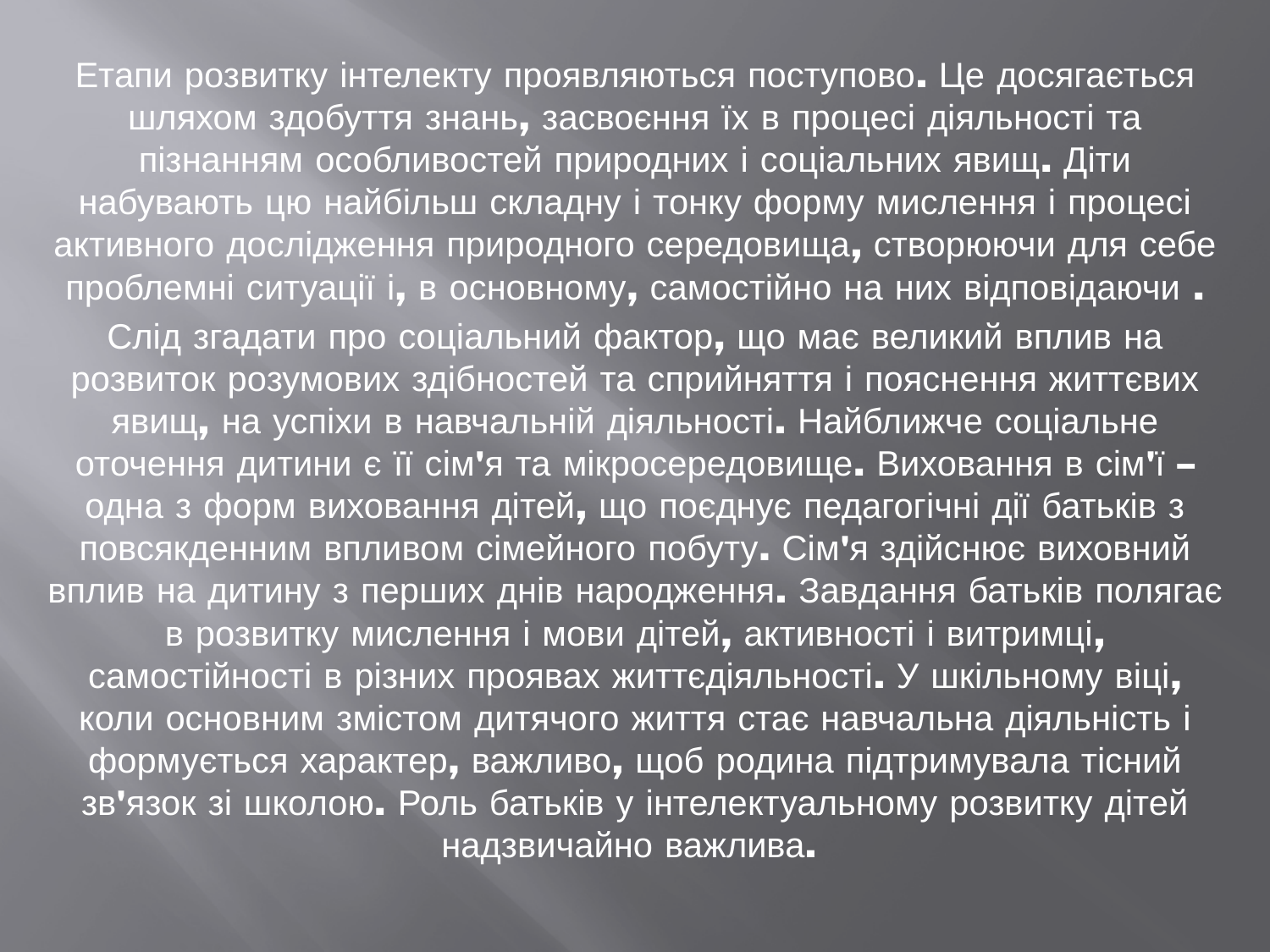

Етапи розвитку інтелекту проявляються поступово. Це досягається шляхом здобуття знань, засвоєння їх в процесі діяльності та пізнанням особливостей природних і соціальних явищ. Діти набувають цю найбільш складну і тонку форму мислення і процесі активного дослідження природного середовища, створюючи для себе проблемні ситуації і, в основному, самостійно на них відповідаючи .
Слід згадати про соціальний фактор, що має великий вплив на розвиток розумових здібностей та сприйняття і пояснення життєвих явищ, на успіхи в навчальній діяльності. Найближче соціальне оточення дитини є її сім'я та мікросередовище. Виховання в сім'ї – одна з форм виховання дітей, що поєднує педагогічні дії батьків з повсякденним впливом сімейного побуту. Сім'я здійснює виховний вплив на дитину з перших днів народження. Завдання батьків полягає в розвитку мислення і мови дітей, активності і витримці, самостійності в різних проявах життєдіяльності. У шкільному віці, коли основним змістом дитячого життя стає навчальна діяльність і формується характер, важливо, щоб родина підтримувала тісний зв'язок зі школою. Роль батьків у інтелектуальному розвитку дітей надзвичайно важлива.